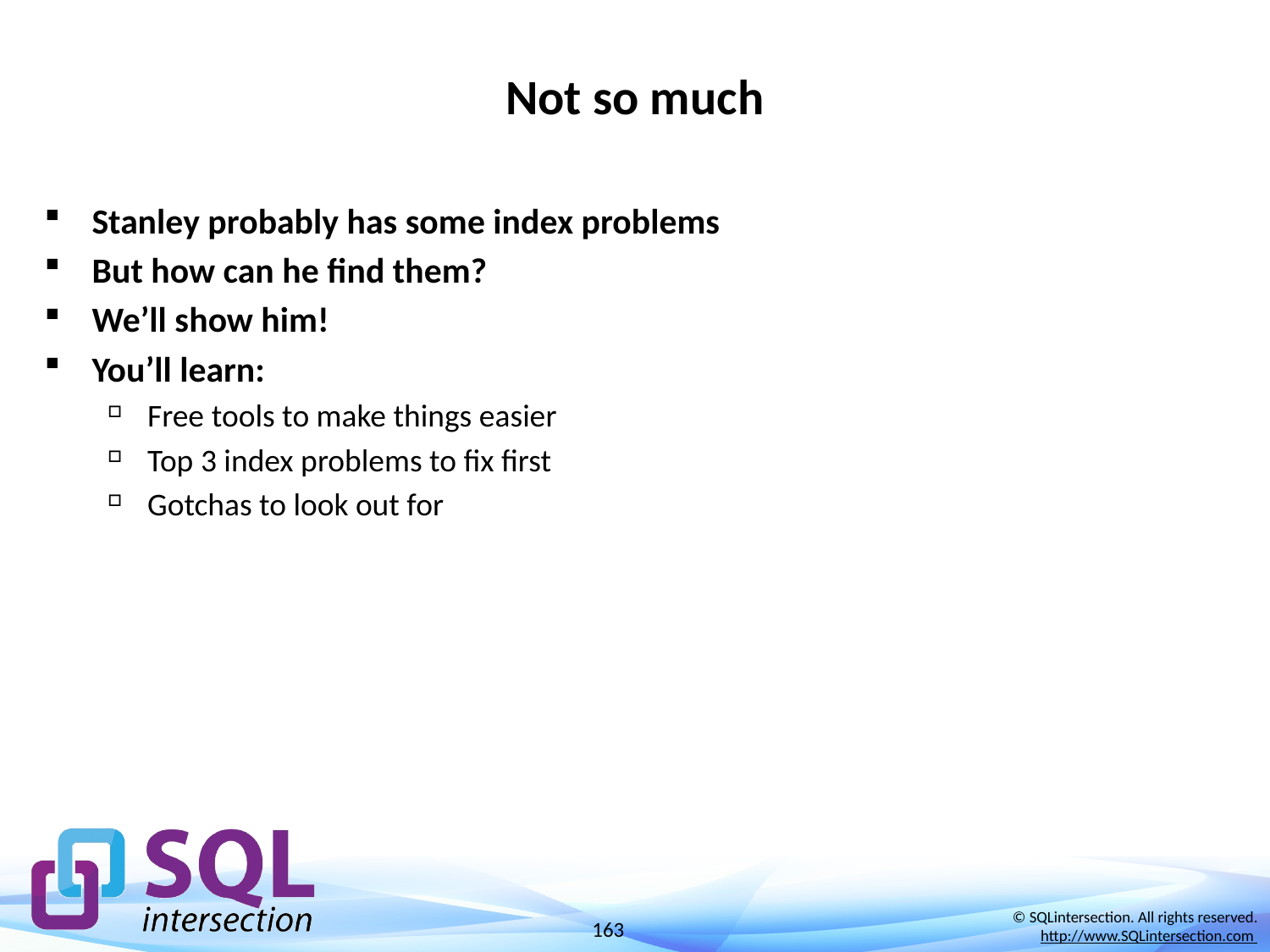

# Not so much
Stanley probably has some index problems
But how can he find them?
We’ll show him!
You’ll learn:
Free tools to make things easier
Top 3 index problems to fix first
Gotchas to look out for